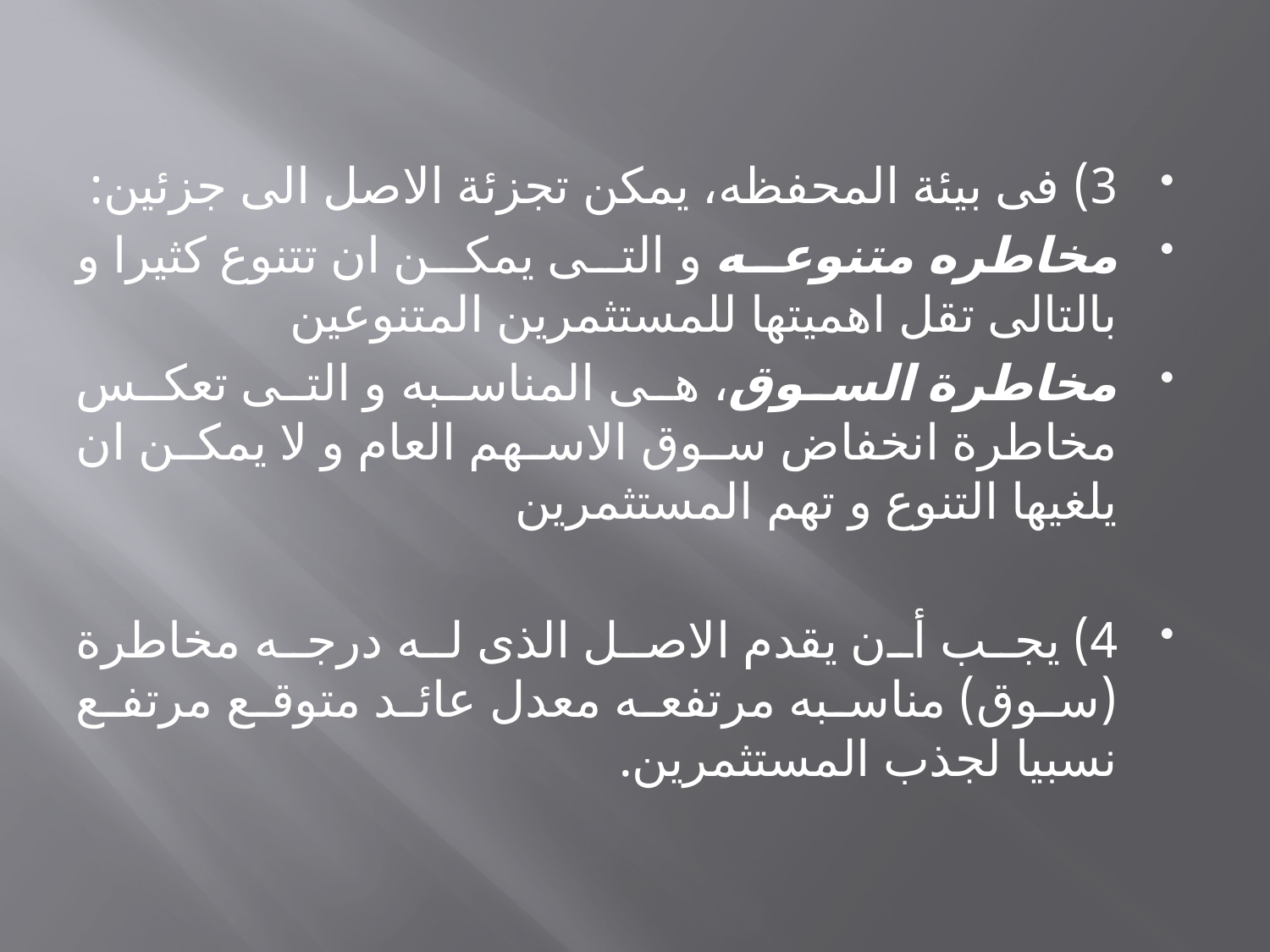

#
3) فى بيئة المحفظه، يمكن تجزئة الاصل الى جزئين:
مخاطره متنوعه و التى يمكن ان تتنوع كثيرا و بالتالى تقل اهميتها للمستثمرين المتنوعين
مخاطرة السوق، هى المناسبه و التى تعكس مخاطرة انخفاض سوق الاسهم العام و لا يمكن ان يلغيها التنوع و تهم المستثمرين

4) يجب أن يقدم الاصل الذى له درجه مخاطرة (سوق) مناسبه مرتفعه معدل عائد متوقع مرتفع نسبيا لجذب المستثمرين.